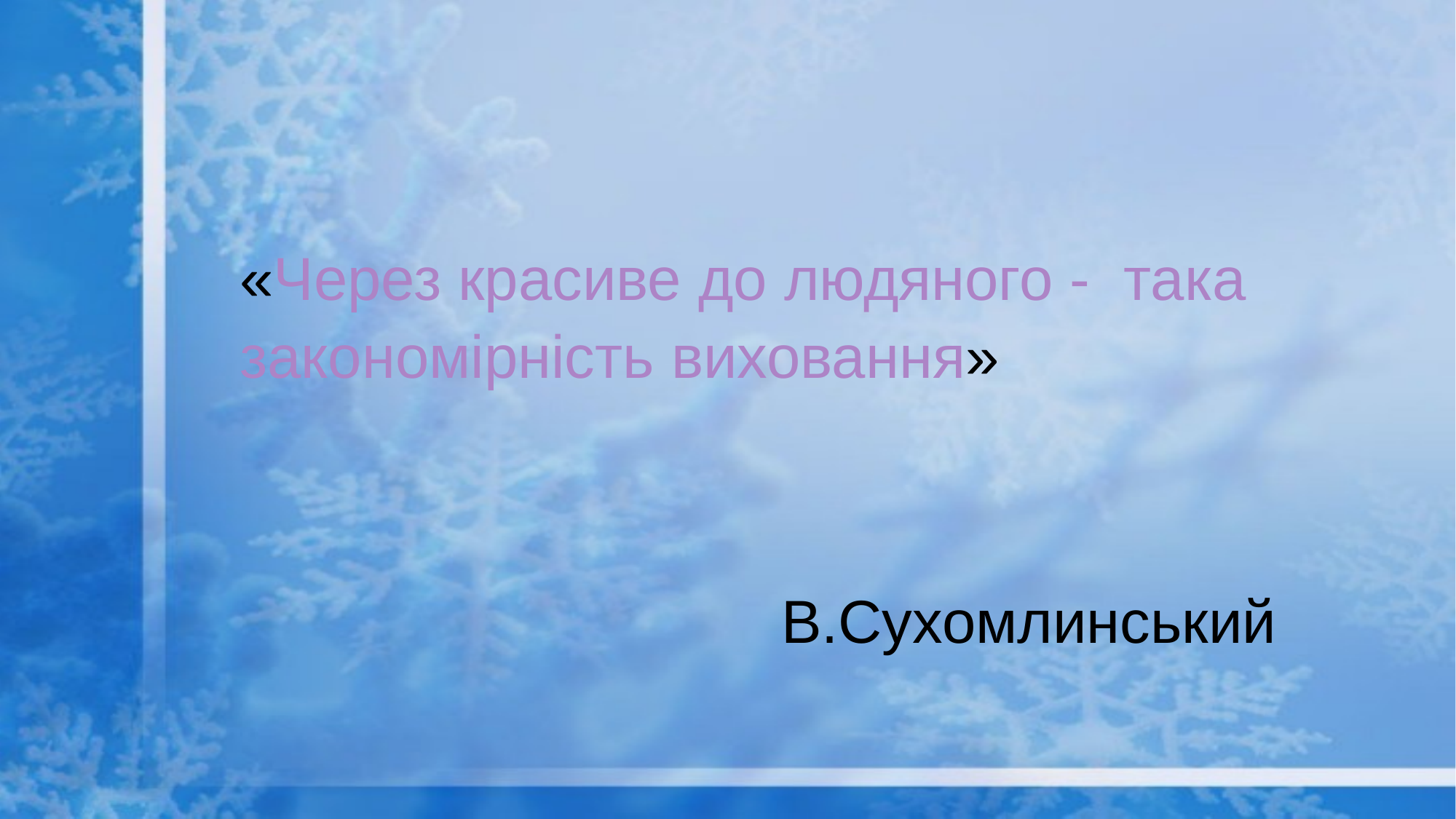

«Через красиве до людяного -  така закономірність виховання»

                                В.Сухомлинський